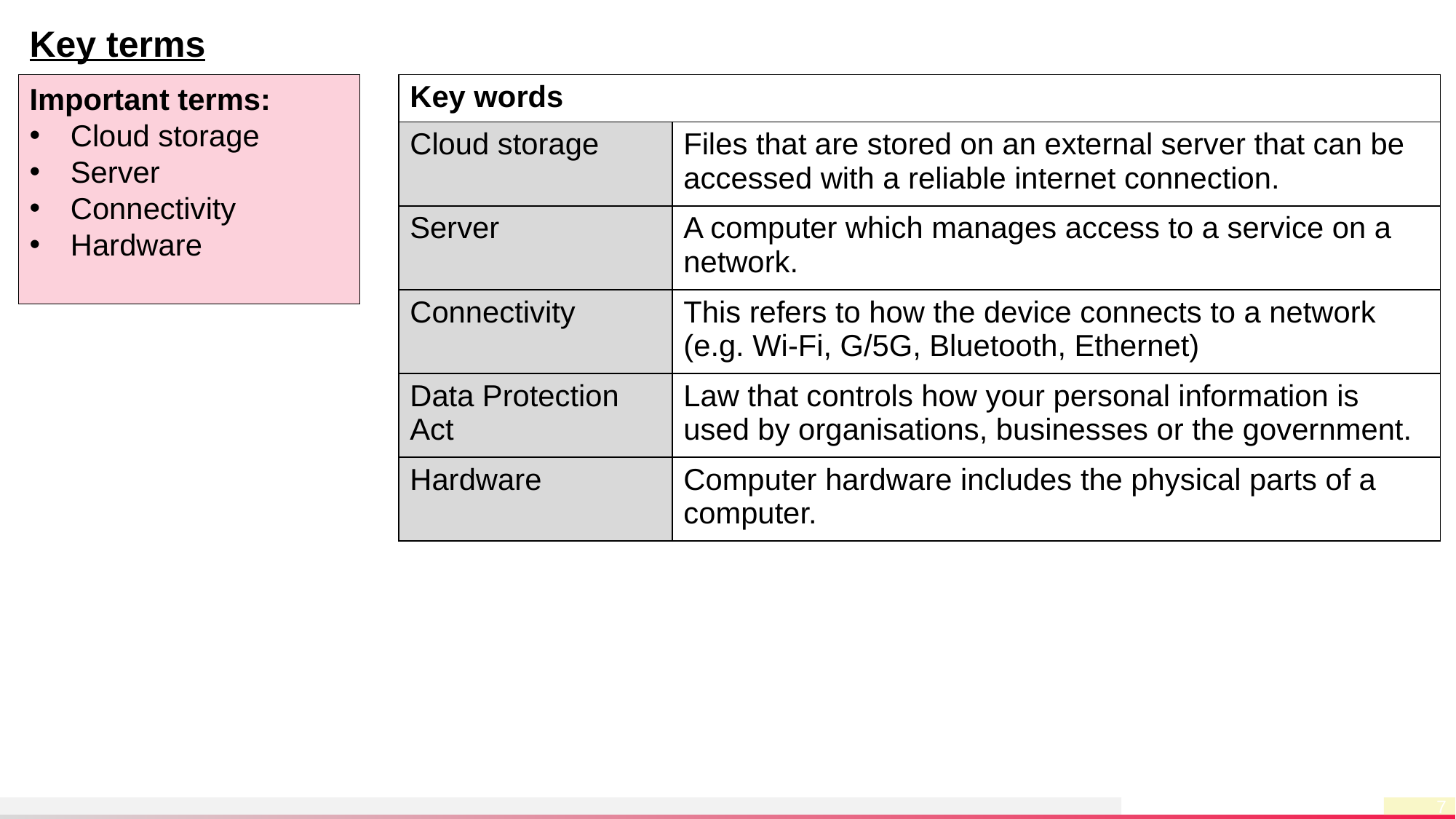

Key terms
Important terms:
Cloud storage
Server
Connectivity
Hardware

| Key words |  |
| --- | --- |
| Cloud storage | Files that are stored on an external server that can be accessed with a reliable internet connection. |
| Server | A computer which manages access to a service on a network. |
| Connectivity | This refers to how the device connects to a network (e.g. Wi-Fi, G/5G, Bluetooth, Ethernet) |
| Data Protection Act | Law that controls how your personal information is used by organisations, businesses or the government. |
| Hardware | Computer hardware includes the physical parts of a computer. |
7